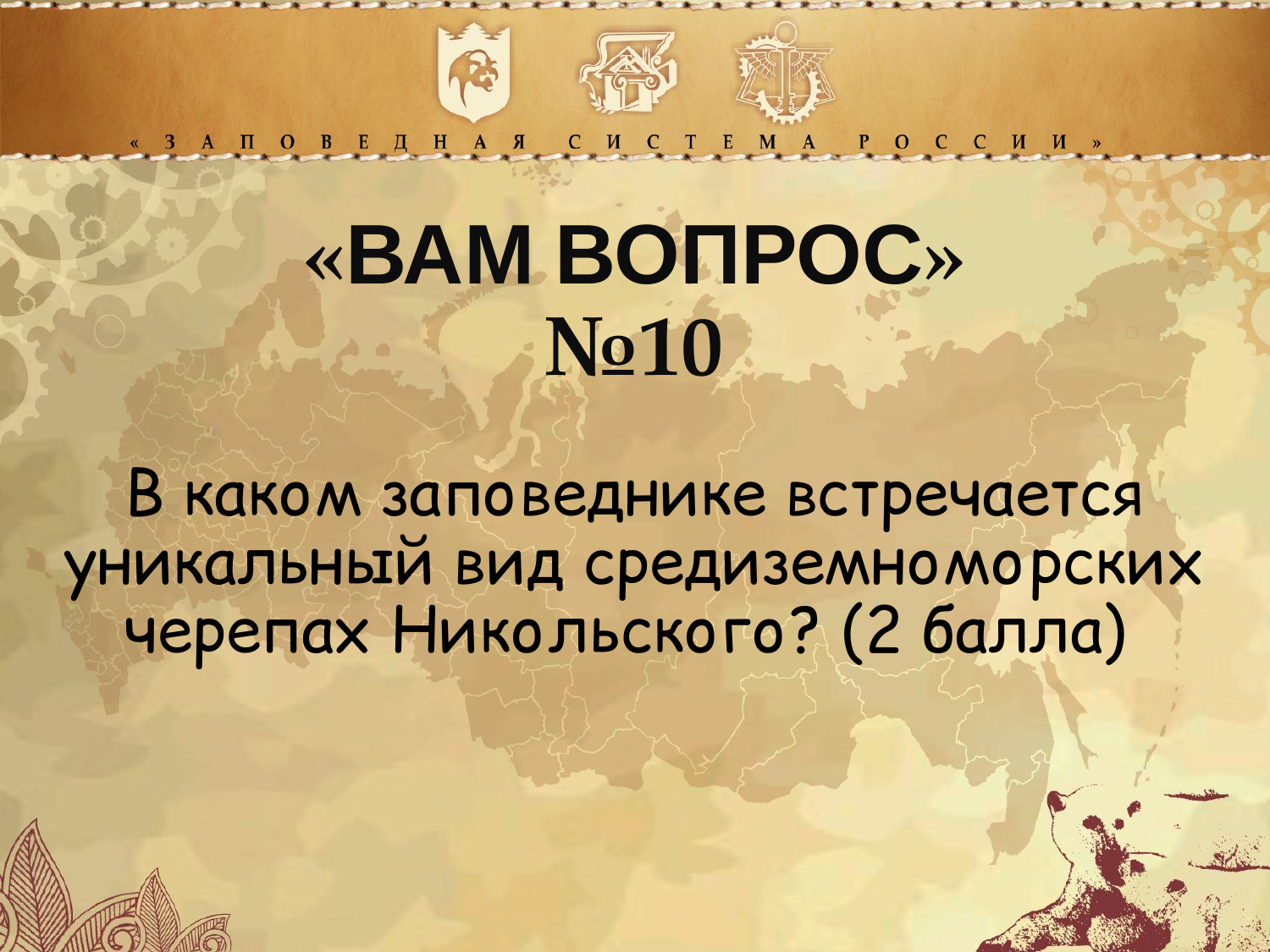

«ВАМ ВОПРОС»
№10
В каком заповеднике встречается уникальный вид средиземноморских черепах Никольского? (2 балла)